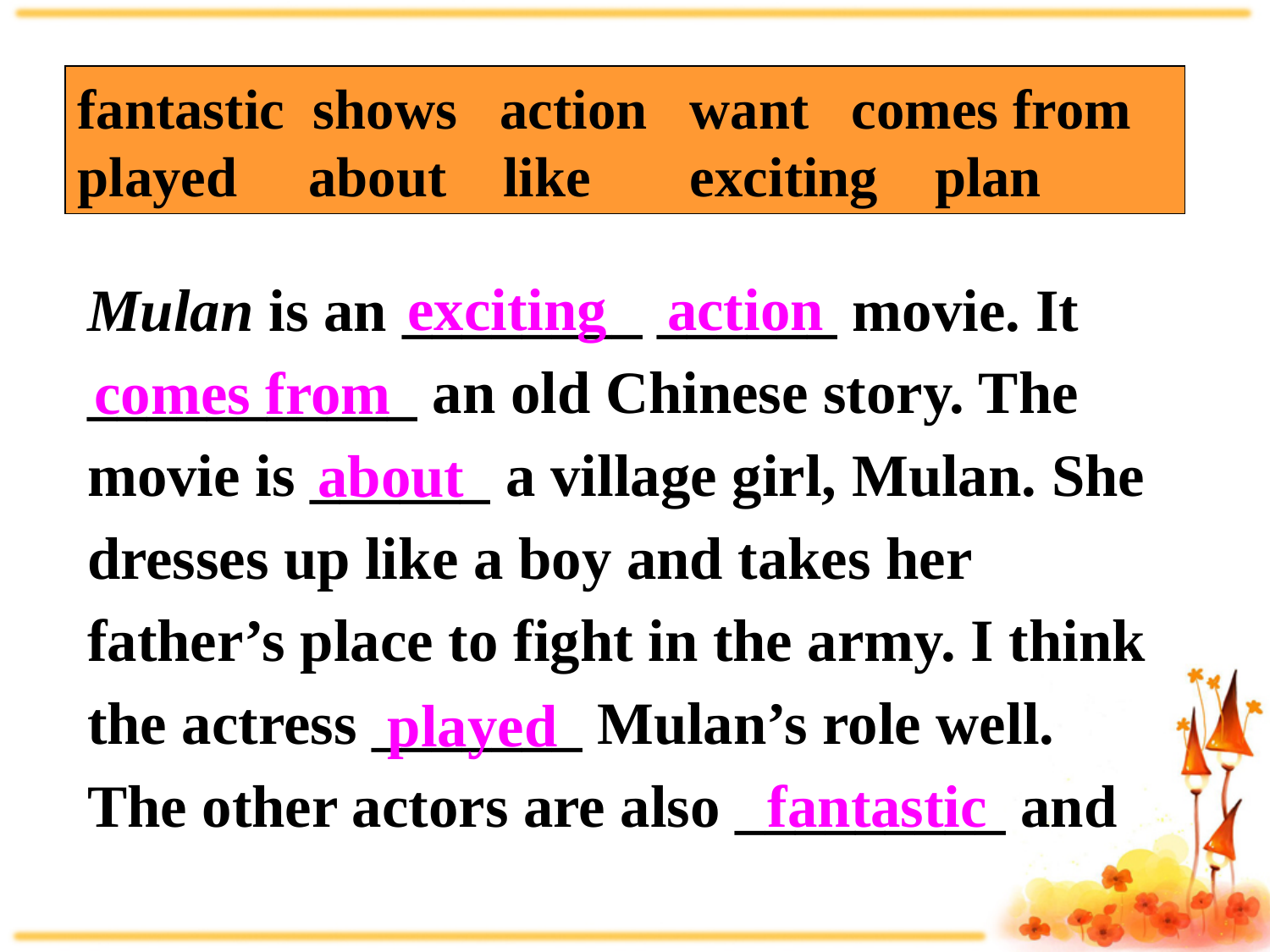

fantastic  shows   action   want   comes from  played     about    like       exciting    plan
Mulan is an ________ ______ movie. It ___________ an old Chinese story. The movie is ______ a village girl, Mulan. She dresses up like a boy and takes her father’s place to fight in the army. I think the actress _______ Mulan’s role well. The other actors are also _________ and
exciting    action
comes from
about
played
fantastic